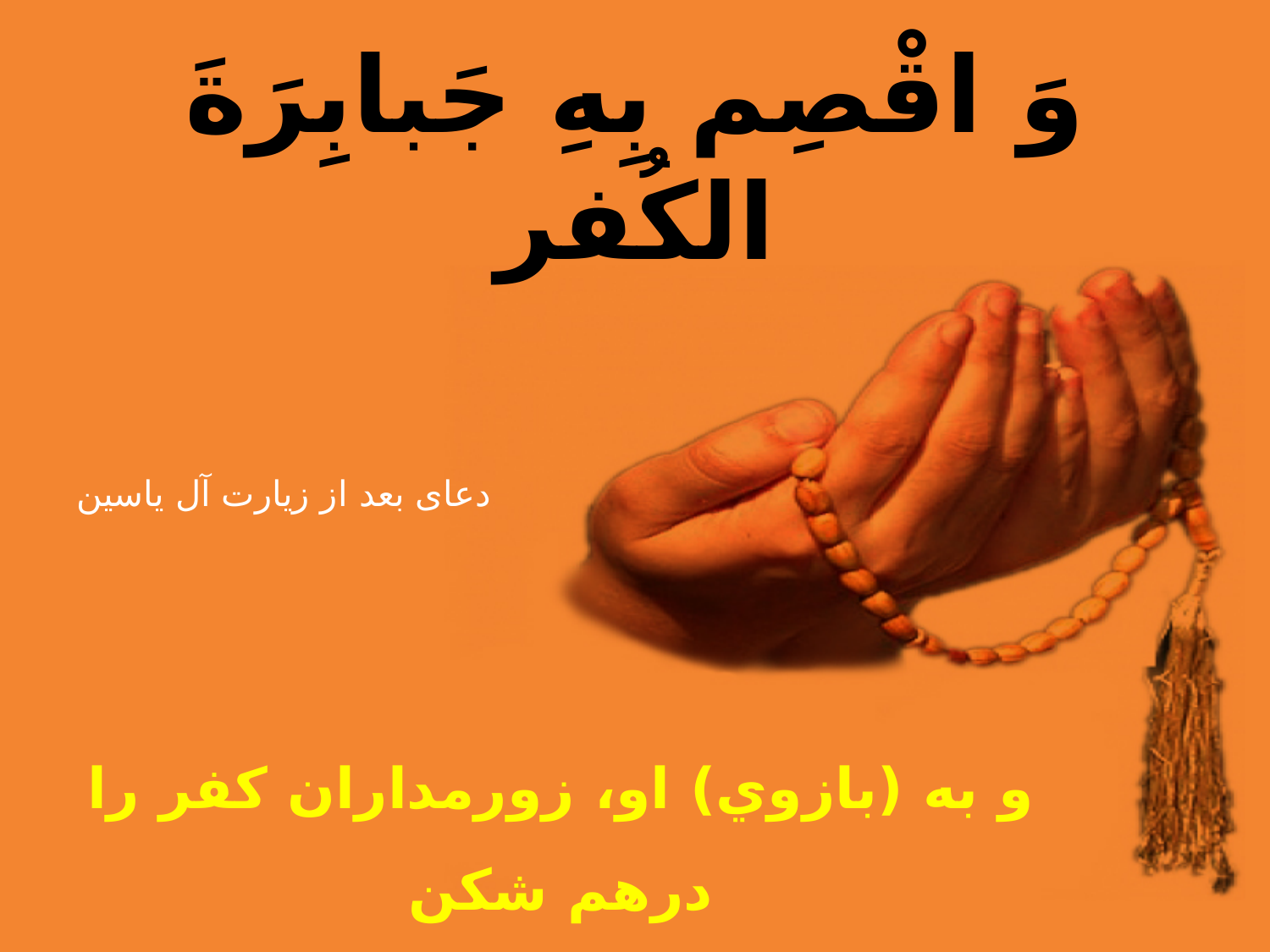

وَ اقْصِم بِهِ جَبابِرَةَ الكُفر
و به (بازوي) او، زورمداران كفر را درهم شكن